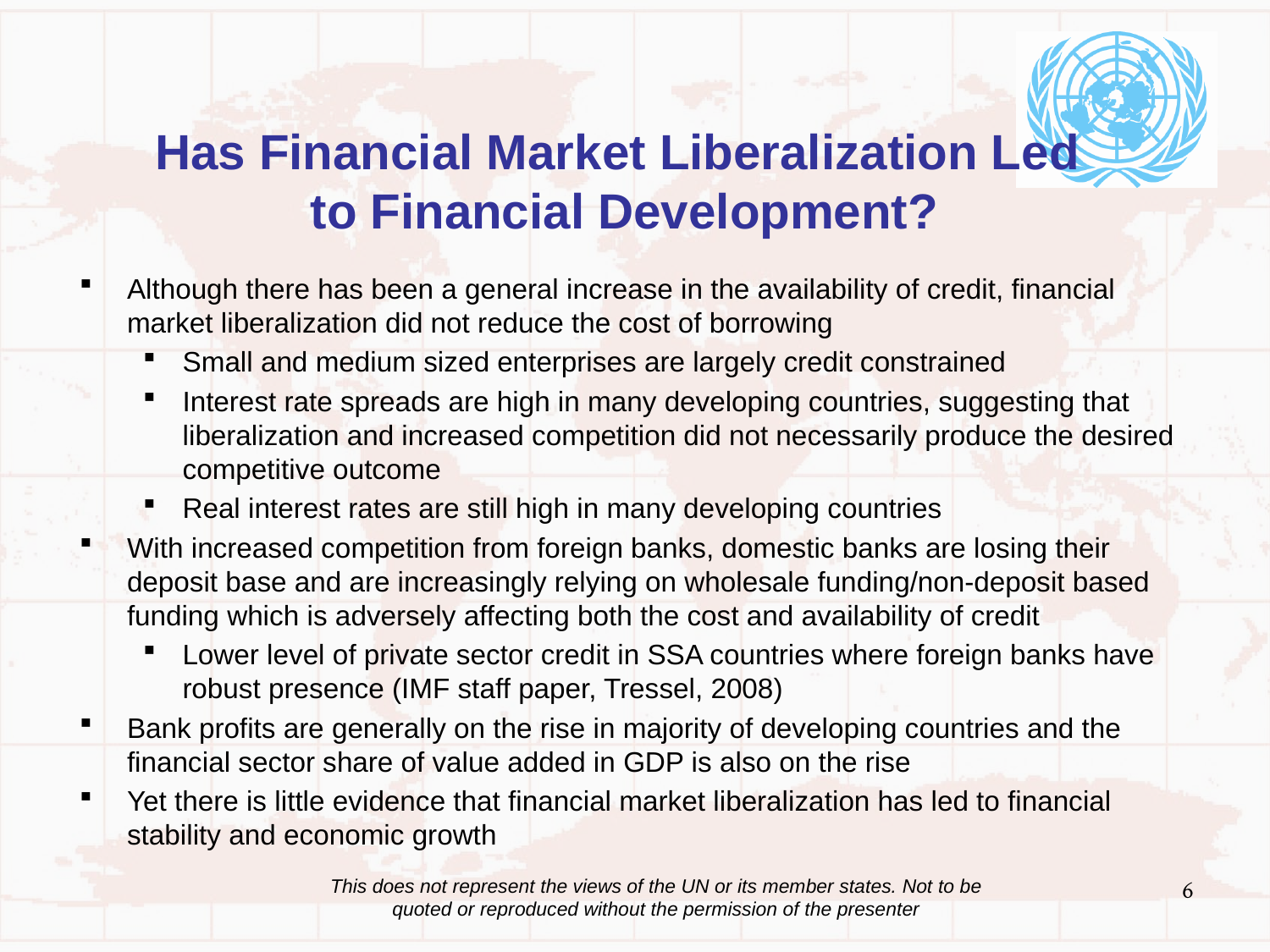

# Has Financial Market Liberalization Led to Financial Development?
Although there has been a general increase in the availability of credit, financial market liberalization did not reduce the cost of borrowing
Small and medium sized enterprises are largely credit constrained
Interest rate spreads are high in many developing countries, suggesting that liberalization and increased competition did not necessarily produce the desired competitive outcome
Real interest rates are still high in many developing countries
With increased competition from foreign banks, domestic banks are losing their deposit base and are increasingly relying on wholesale funding/non-deposit based funding which is adversely affecting both the cost and availability of credit
Lower level of private sector credit in SSA countries where foreign banks have robust presence (IMF staff paper, Tressel, 2008)
Bank profits are generally on the rise in majority of developing countries and the financial sector share of value added in GDP is also on the rise
Yet there is little evidence that financial market liberalization has led to financial stability and economic growth
This does not represent the views of the UN or its member states. Not to be quoted or reproduced without the permission of the presenter
6